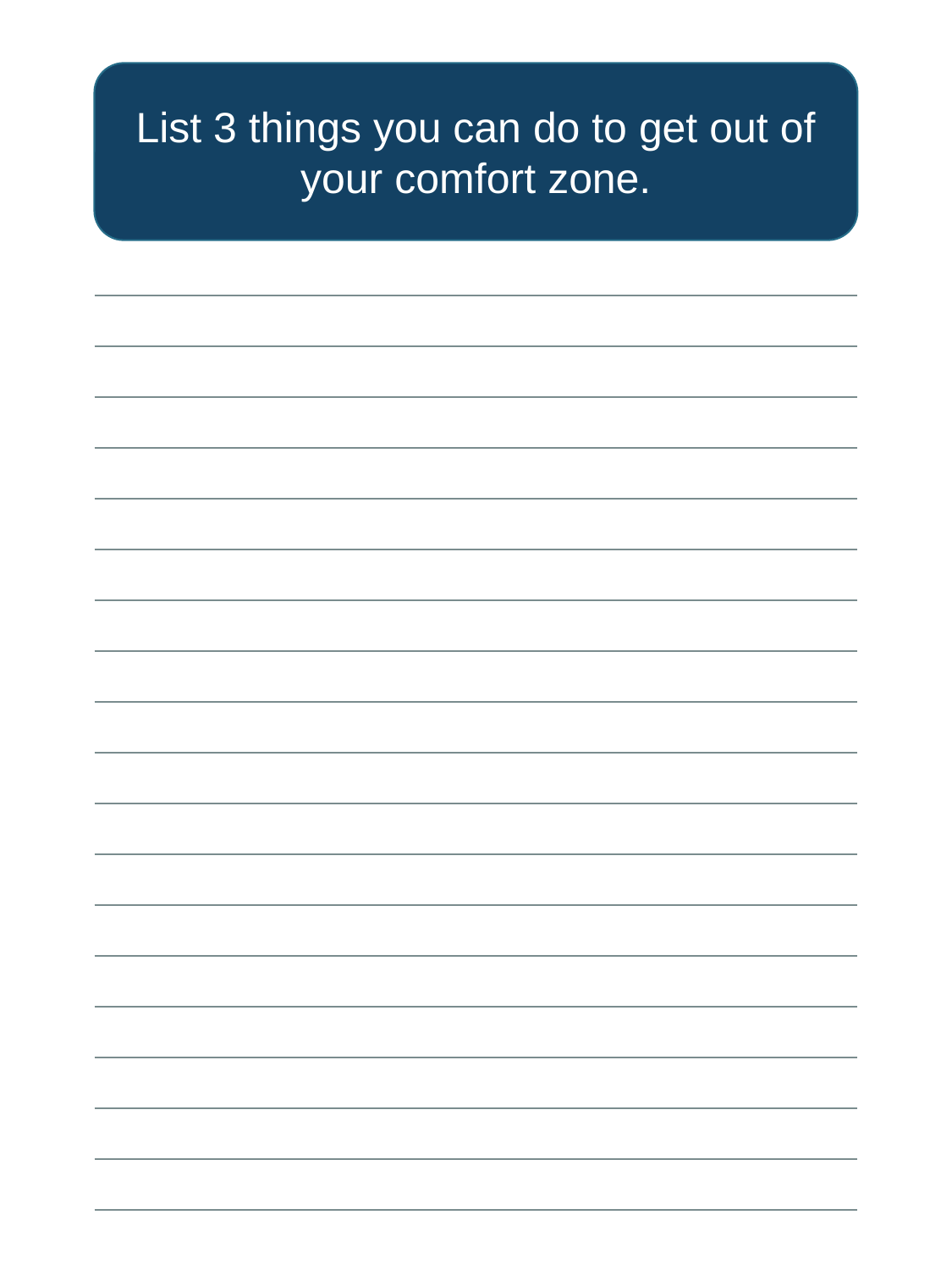

List 3 things you can do to get out of your comfort zone.
|  |
| --- |
|  |
|  |
|  |
|  |
|  |
|  |
|  |
|  |
|  |
|  |
|  |
|  |
|  |
|  |
|  |
|  |
|  |